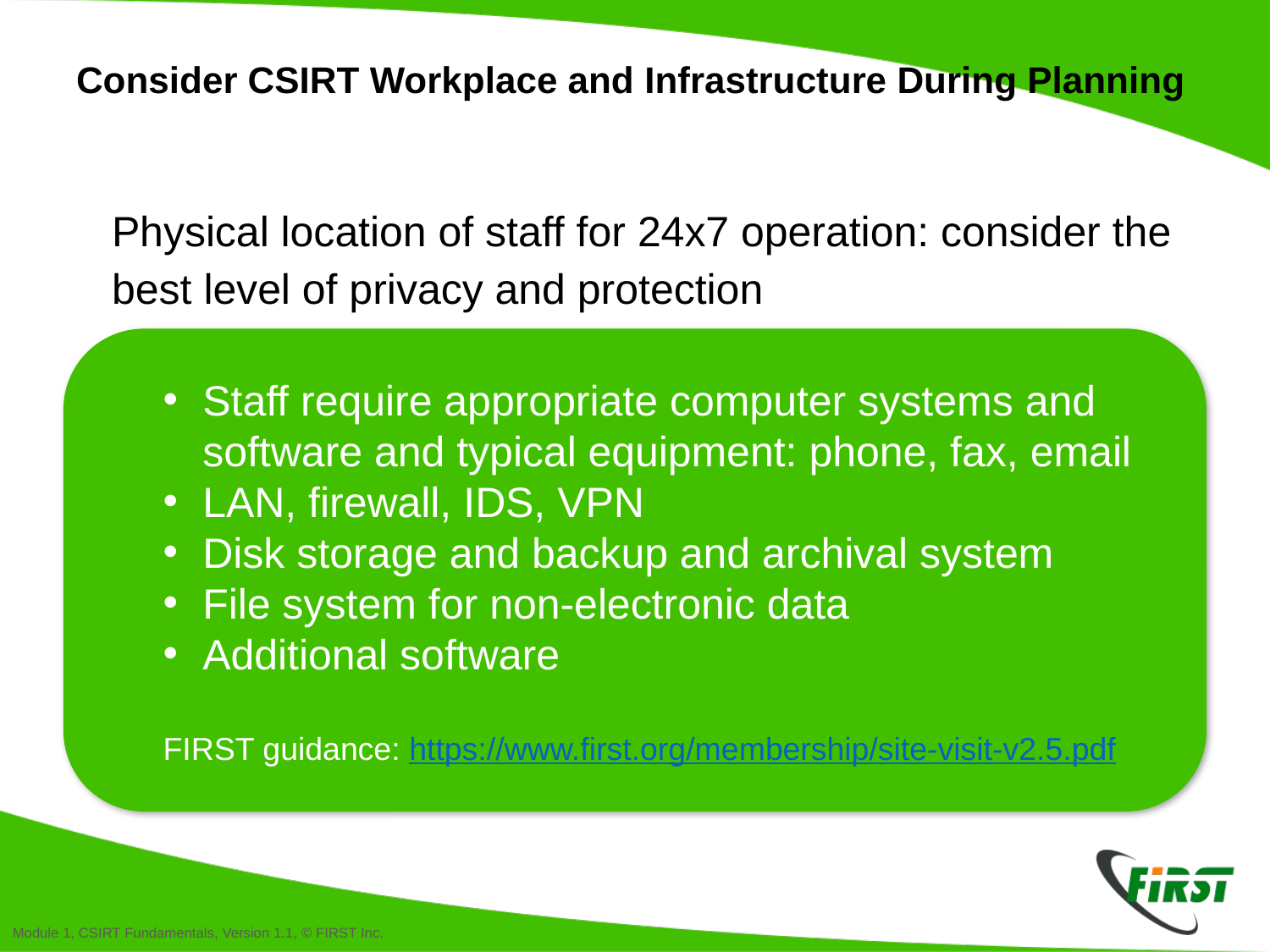

# Consider CSIRT Workplace and Infrastructure During Planning
Physical location of staff for 24x7 operation: consider the best level of privacy and protection
Staff require appropriate computer systems and software and typical equipment: phone, fax, email
LAN, firewall, IDS, VPN
Disk storage and backup and archival system
File system for non-electronic data
Additional software
FIRST guidance: https://www.first.org/membership/site-visit-v2.5.pdf